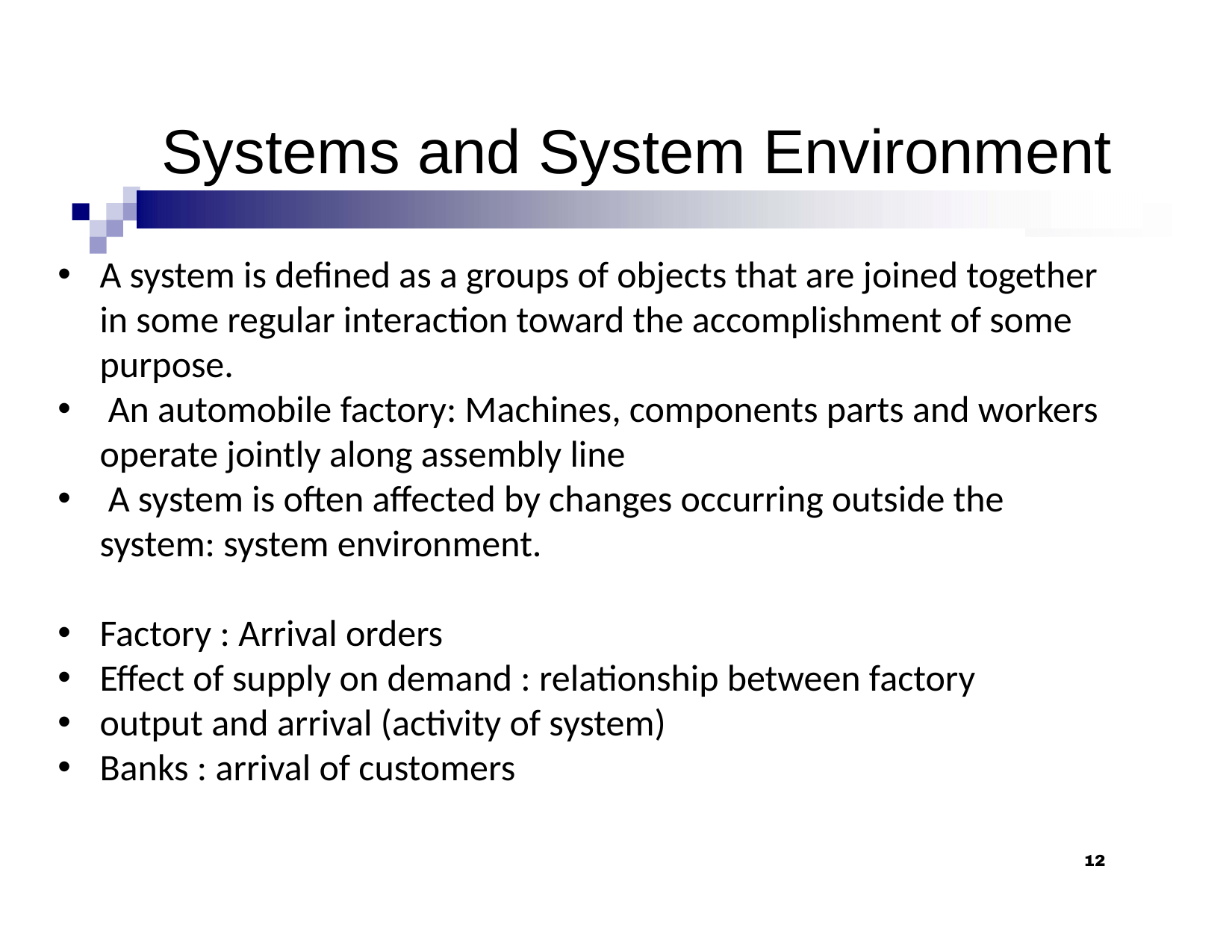

Systems and System Environment

A system is defined as a groups of objects that are joined together in some regular interaction toward the accomplishment of some purpose.
 An automobile factory: Machines, components parts and workers operate jointly along assembly line
 A system is often affected by changes occurring outside the system: system environment.

Factory : Arrival orders
Effect of supply on demand : relationship between factory
output and arrival (activity of system)
Banks : arrival of customers

12